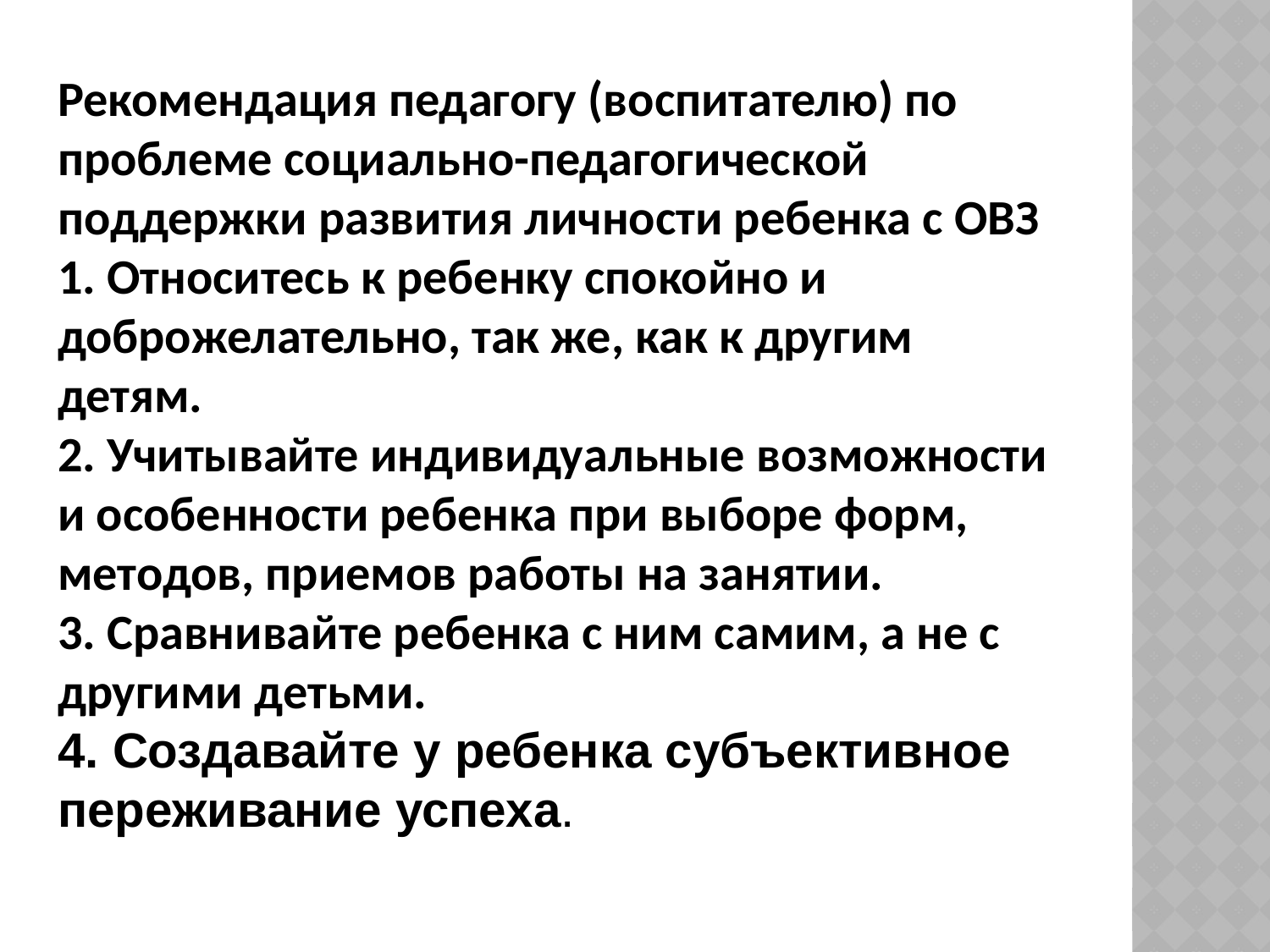

Рекомендация педагогу (воспитателю) по проблеме социально-педагогической поддержки развития личности ребенка с ОВЗ
1. Относитесь к ребенку спокойно и доброжелательно, так же, как к другим детям.
2. Учитывайте индивидуальные возможности и особенности ребенка при выборе форм, методов, приемов работы на занятии.
3. Сравнивайте ребенка с ним самим, а не с другими детьми.
4. Создавайте у ребенка субъективное переживание успеха.